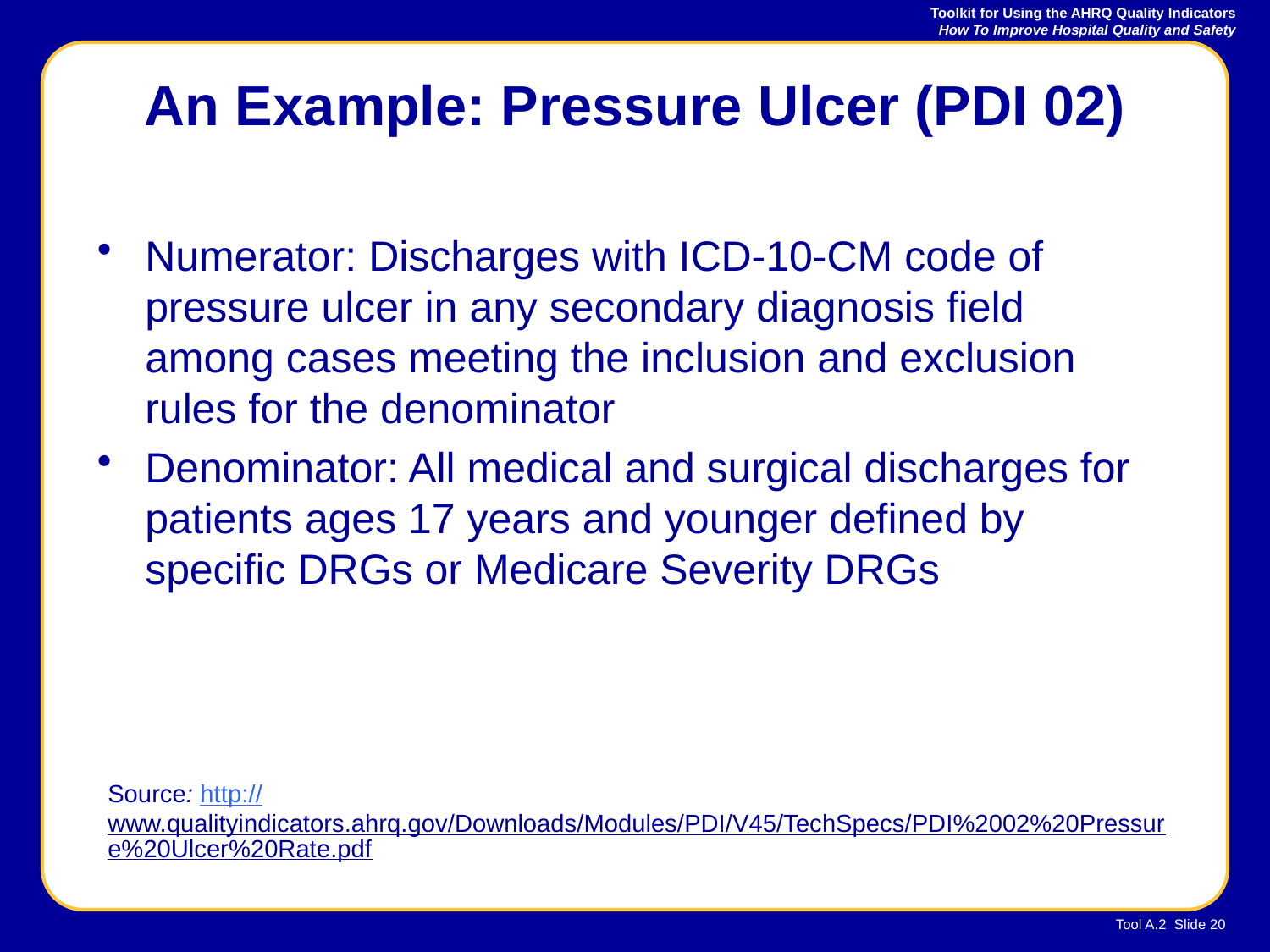

# An Example: Pressure Ulcer (PDI 02)
Numerator: Discharges with ICD-10-CM code of pressure ulcer in any secondary diagnosis field among cases meeting the inclusion and exclusion rules for the denominator
Denominator: All medical and surgical discharges for patients ages 17 years and younger defined by specific DRGs or Medicare Severity DRGs
Source: http://www.qualityindicators.ahrq.gov/Downloads/Modules/PDI/V45/TechSpecs/PDI%2002%20Pressure%20Ulcer%20Rate.pdf